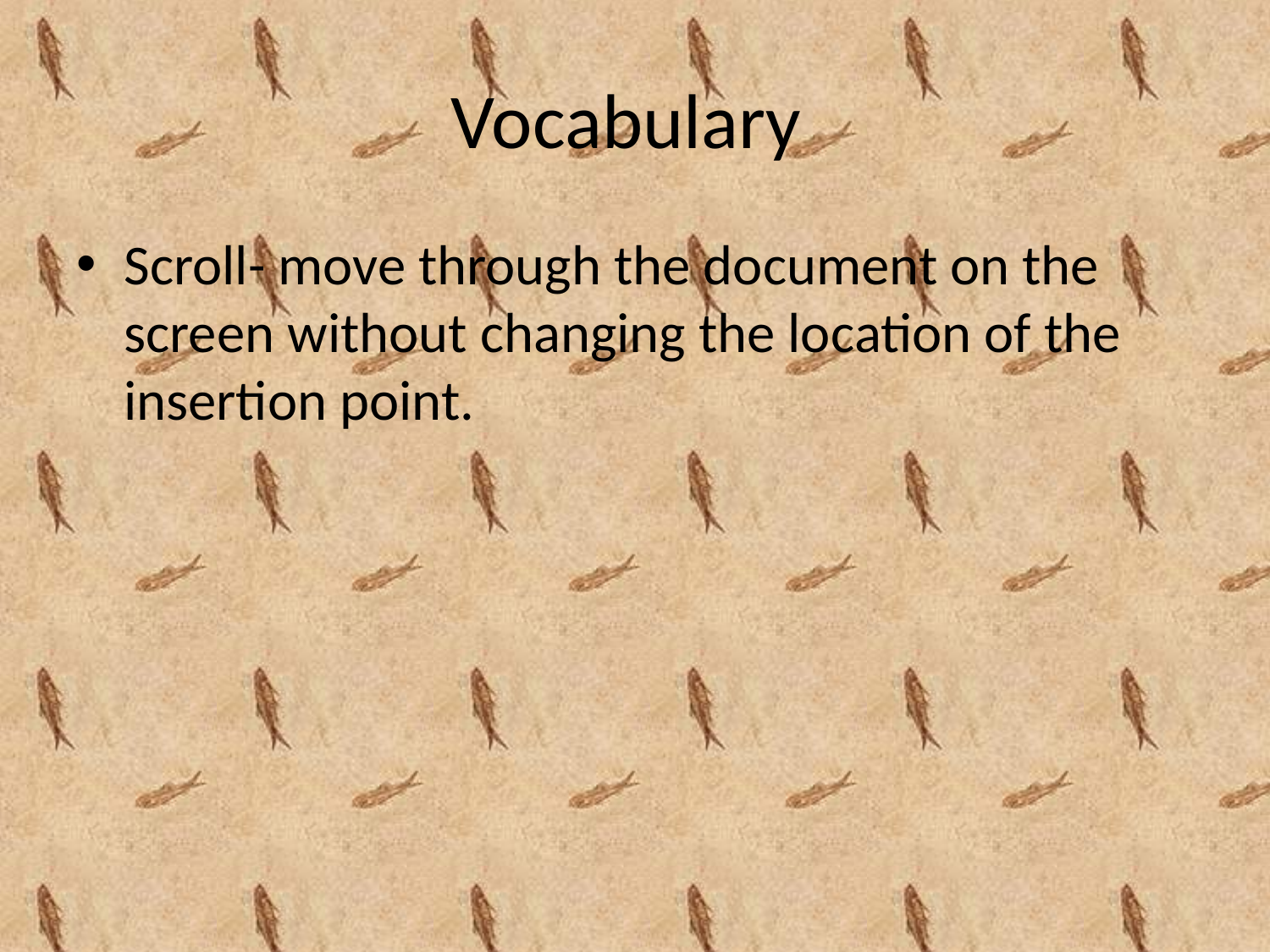

# Vocabulary
Scroll- move through the document on the screen without changing the location of the insertion point.